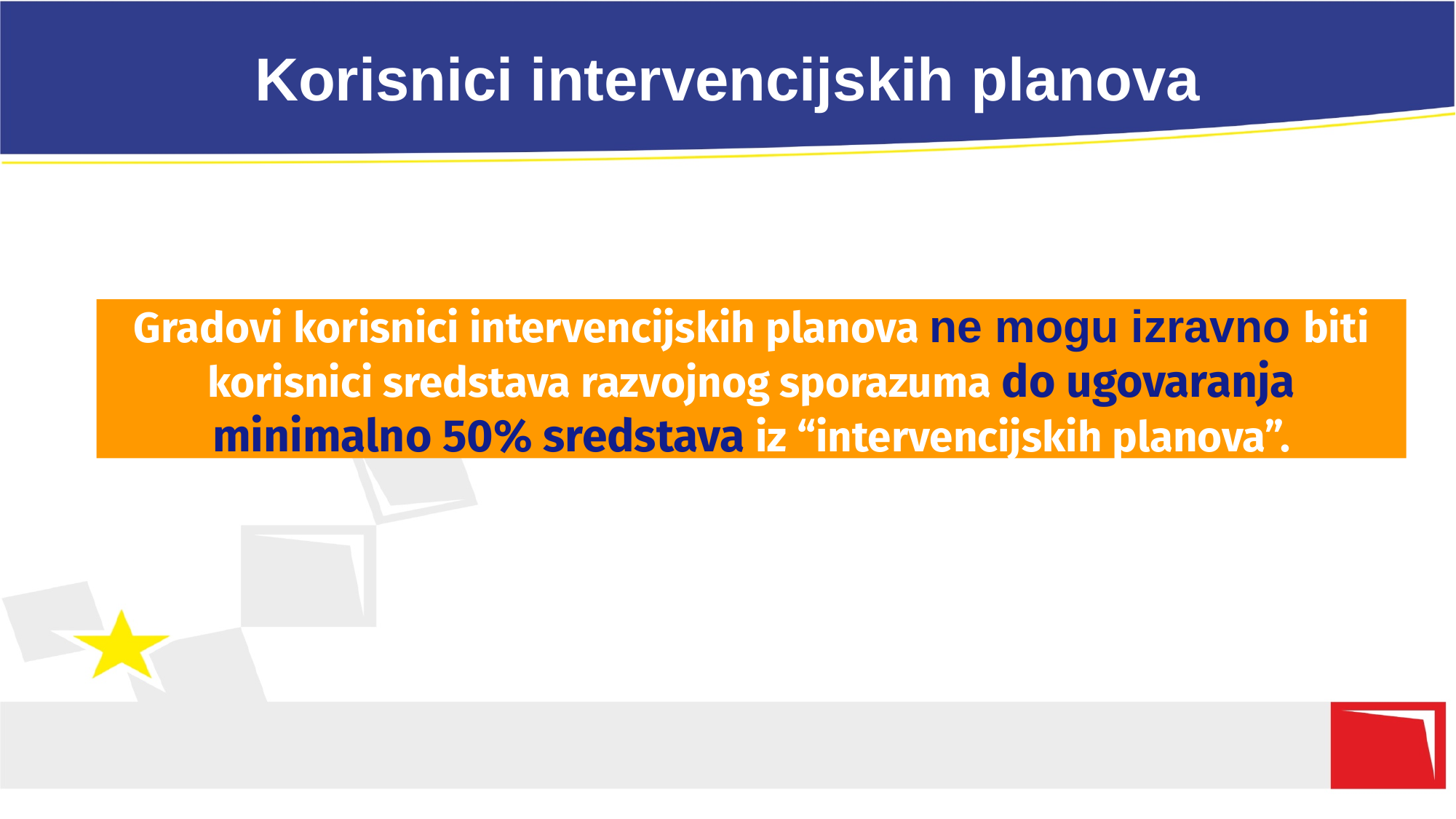

# Korisnici intervencijskih planova
Gradovi korisnici intervencijskih planova ne mogu izravno biti korisnici sredstava razvojnog sporazuma do ugovaranja minimalno 50% sredstava iz “intervencijskih planova”.